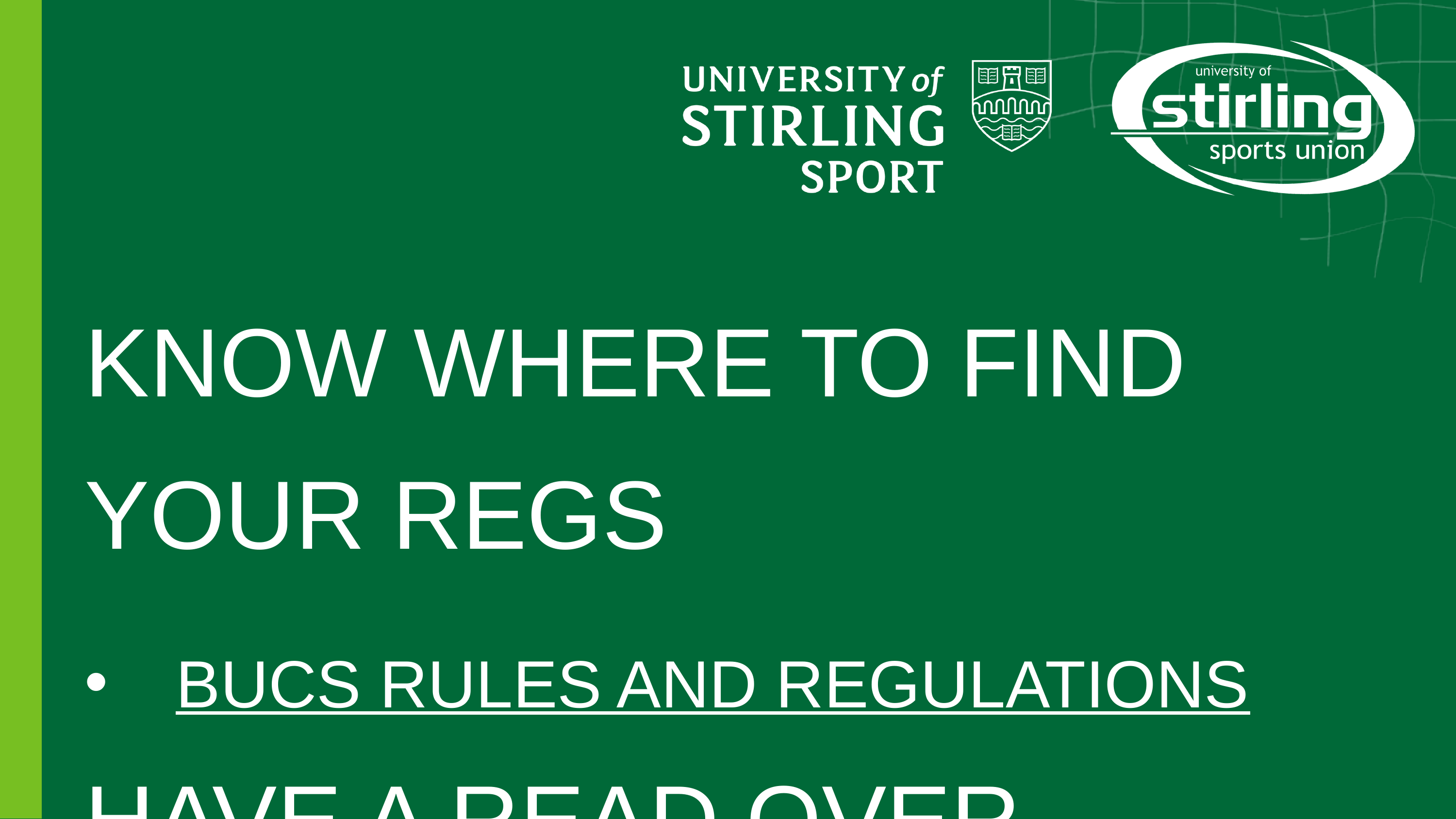

KNOW WHERE TO FIND YOUR REGS
BUCS RULES AND REGULATIONS
HAVE A READ OVER SUMMER